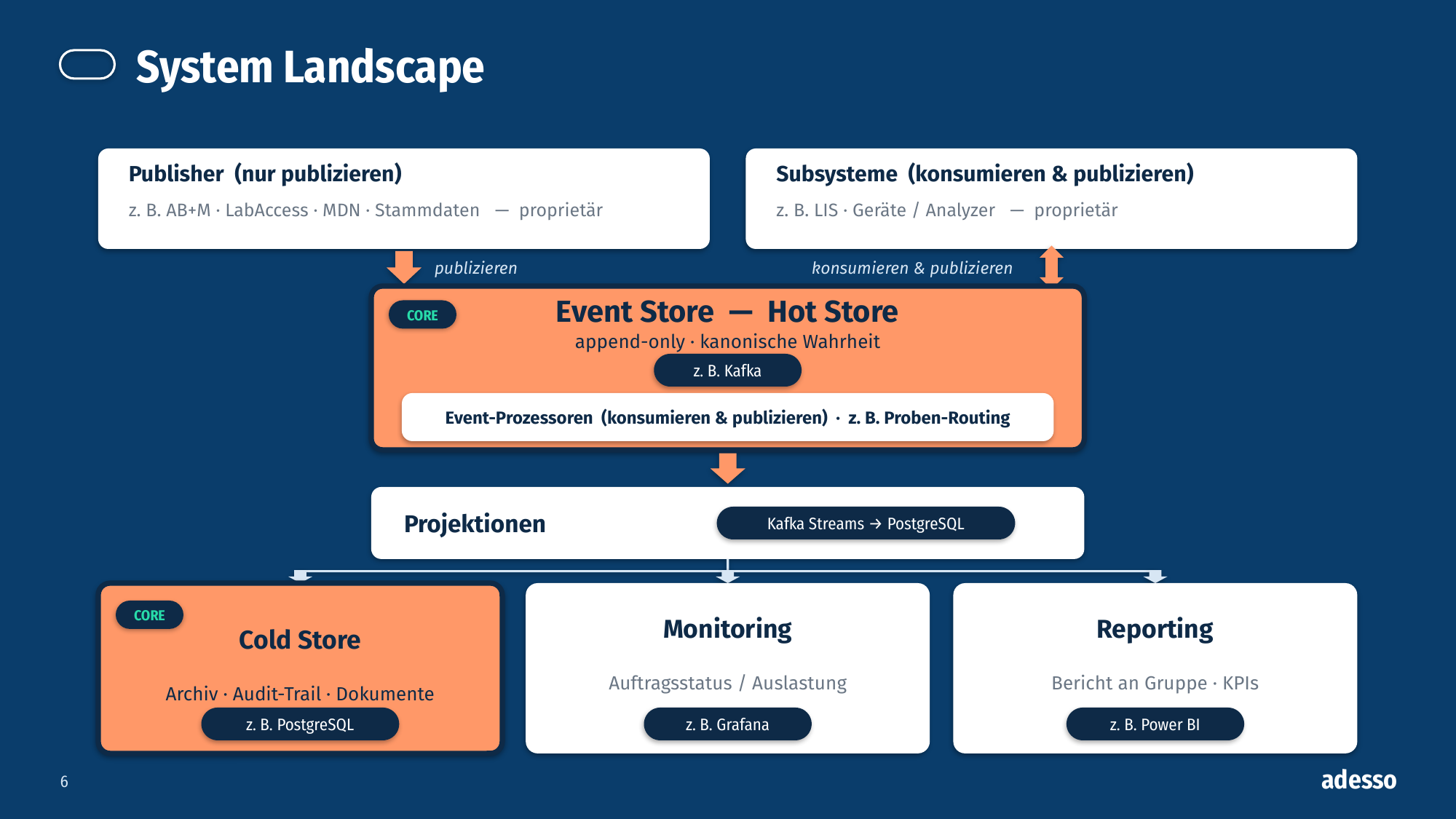

System Landscape

Publisher  (nur publizieren)
Subsysteme  (konsumieren & publizieren)
z. B. AB+M · LabAccess · MDN · Stammdaten   —  proprietär
z. B. LIS · Geräte / Analyzer   —  proprietär

publizieren
konsumieren & publizieren

Event Store  —  Hot Store

CORE
append-only · kanonische Wahrheit

z. B. Kafka

Event-Prozessoren  (konsumieren & publizieren)  ·  z. B. Proben-Routing

Projektionen

Kafka Streams → PostgreSQL

CORE
Monitoring
Reporting
Cold Store
Auftragsstatus / Auslastung
Bericht an Gruppe · KPIs
Archiv · Audit-Trail · Dokumente

z. B. PostgreSQL

z. B. Grafana

z. B. Power BI
adesso
6